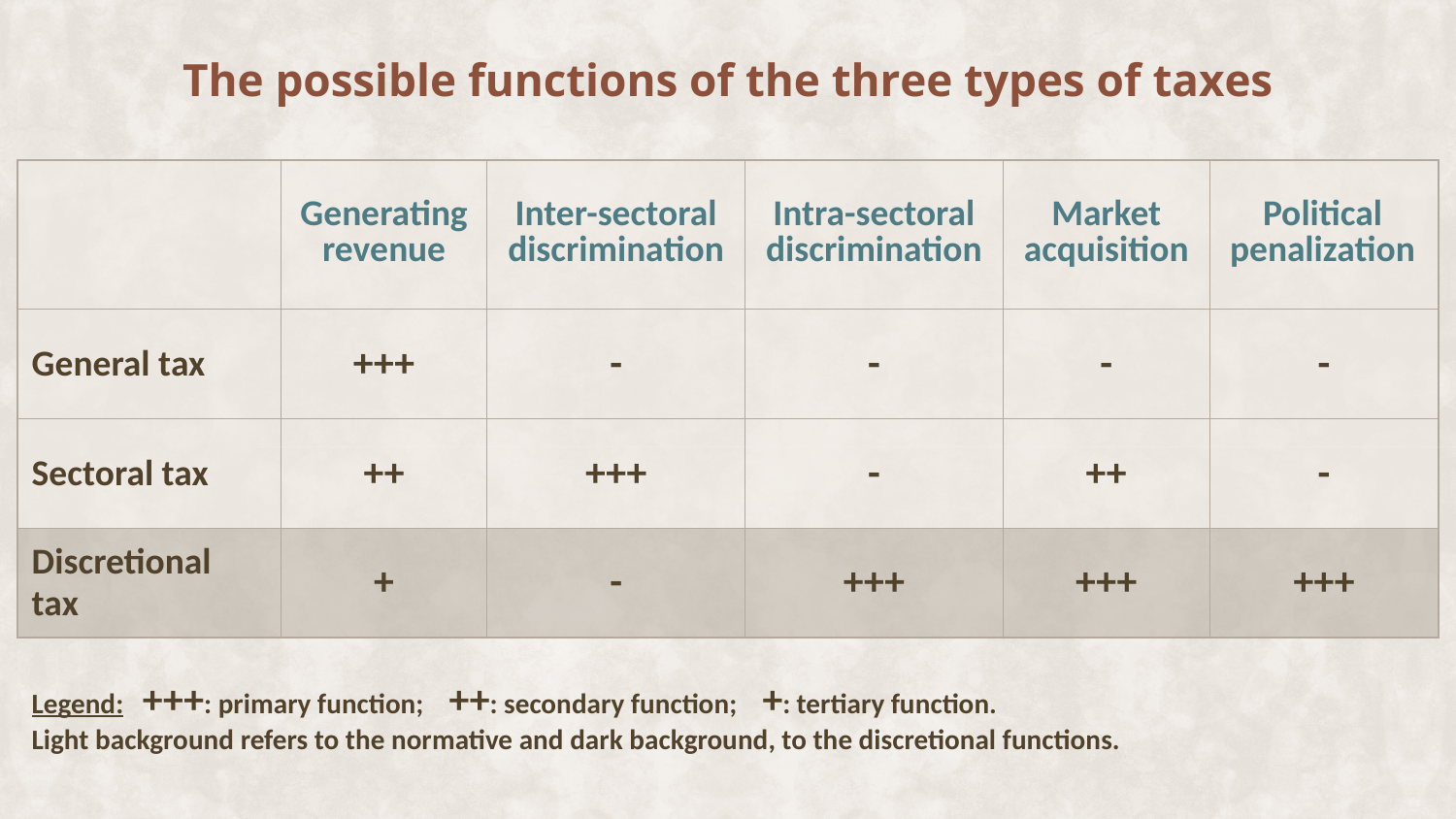

# The possible functions of the three types of taxes
|  | Generating revenue | Inter-sectoral discrimination | Intra-sectoral discrimination | Market acquisition | Political penalization |
| --- | --- | --- | --- | --- | --- |
| General tax | +++ | - | - | - | - |
| Sectoral tax | ++ | +++ | ­- | ++ | - |
| Discretional tax | + | - | +++ | +++ | +++ |

Legend:   +++: primary function;    ++: secondary function;    +: tertiary function.
Light background refers to the normative and dark background, to the discretional functions.